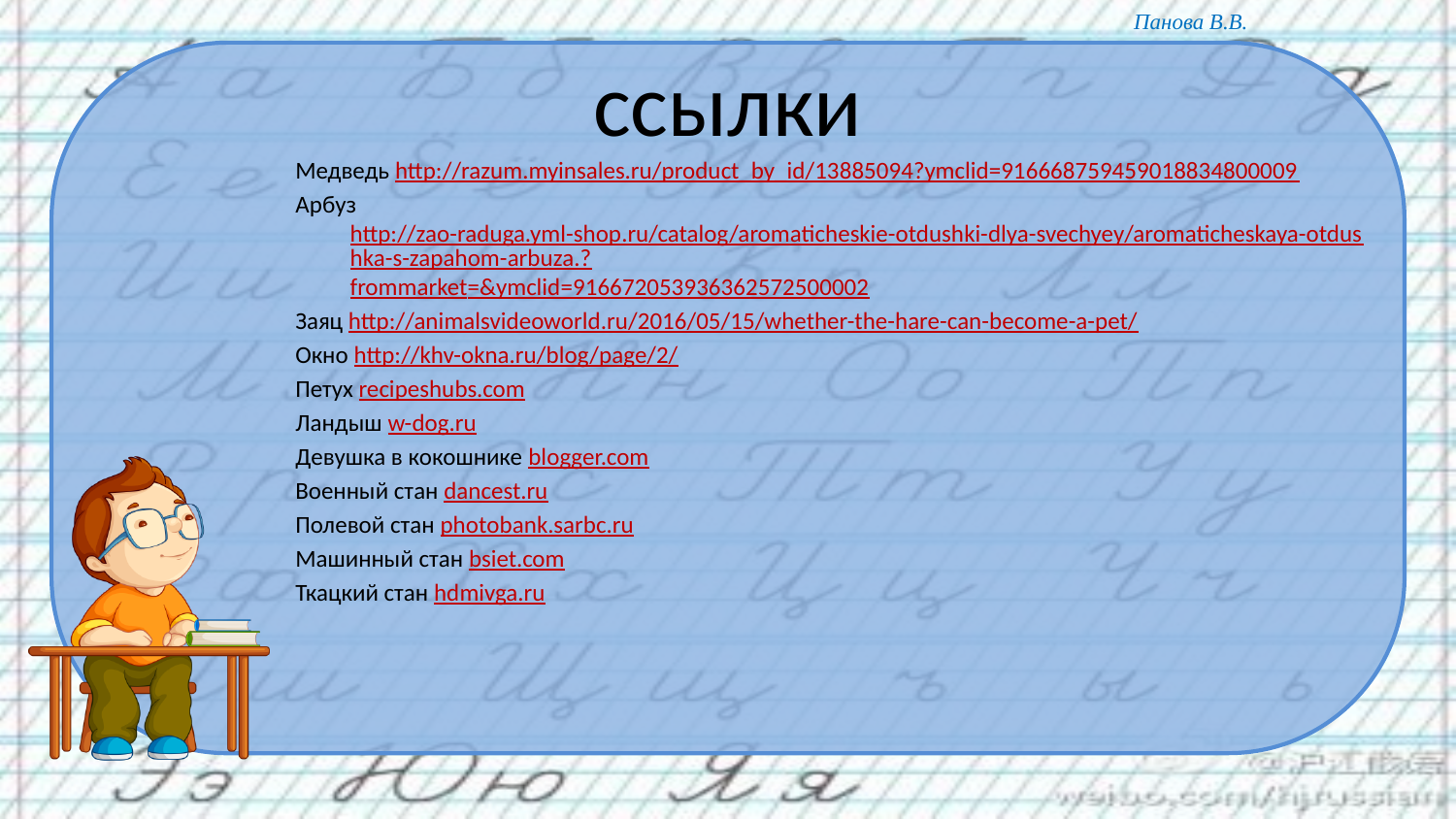

# ссылки
Медведь http://razum.myinsales.ru/product_by_id/13885094?ymclid=916668759459018834800009
Арбуз http://zao-raduga.yml-shop.ru/catalog/aromaticheskie-otdushki-dlya-svechyey/aromaticheskaya-otdushka-s-zapahom-arbuza.?frommarket=&ymclid=916672053936362572500002
Заяц http://animalsvideoworld.ru/2016/05/15/whether-the-hare-can-become-a-pet/
Окно http://khv-okna.ru/blog/page/2/
Петух recipeshubs.com
Ландыш w-dog.ru
Девушка в кокошнике blogger.com
Военный стан dancest.ru
Полевой стан photobank.sarbc.ru
Машинный стан bsiet.com
Ткацкий стан hdmivga.ru